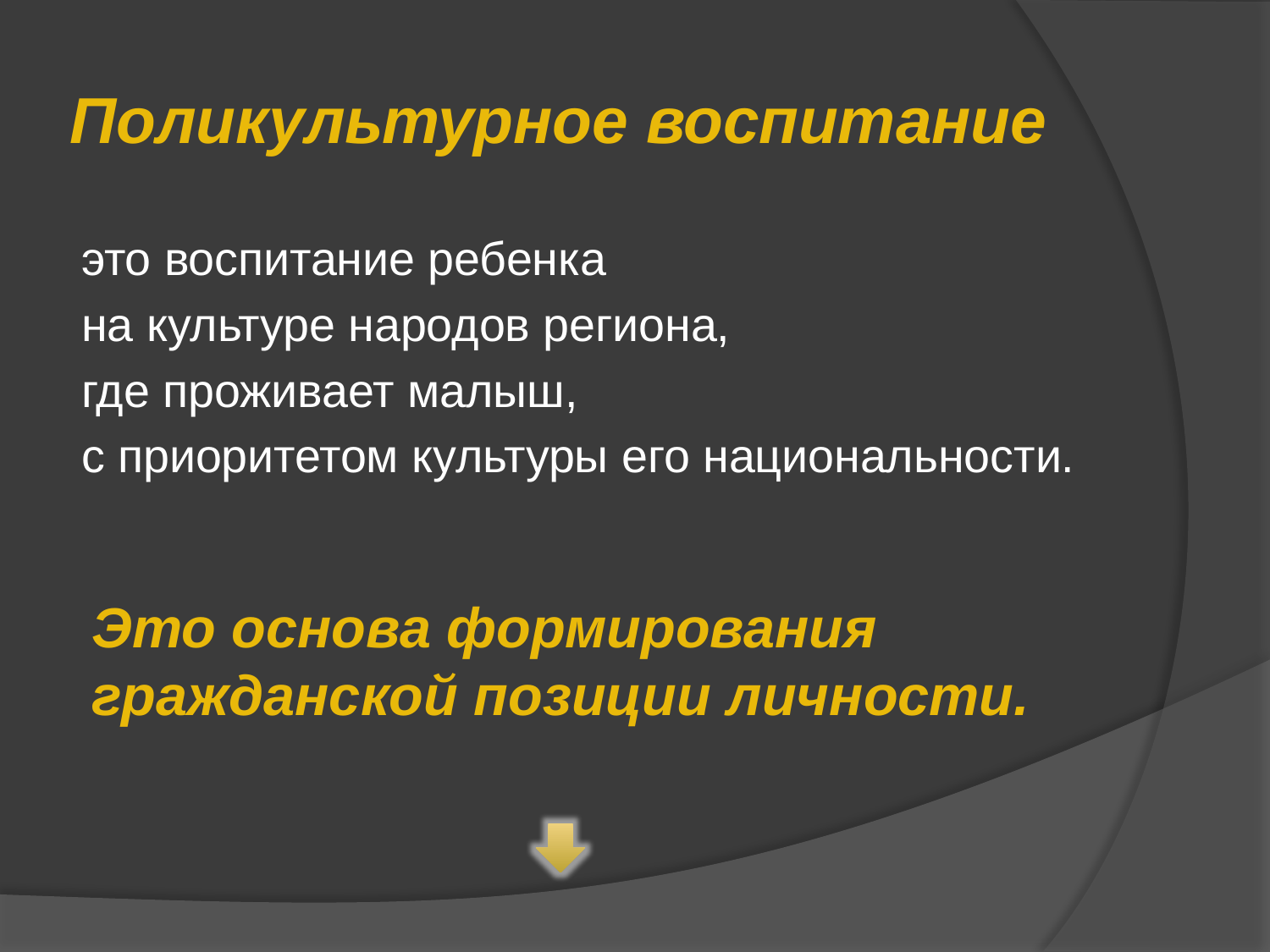

# Поликультурное воспитание
это воспитание ребенка
на культуре народов региона,
где проживает малыш,
с приоритетом культуры его национальности.

Это основа формирования гражданской позиции личности.